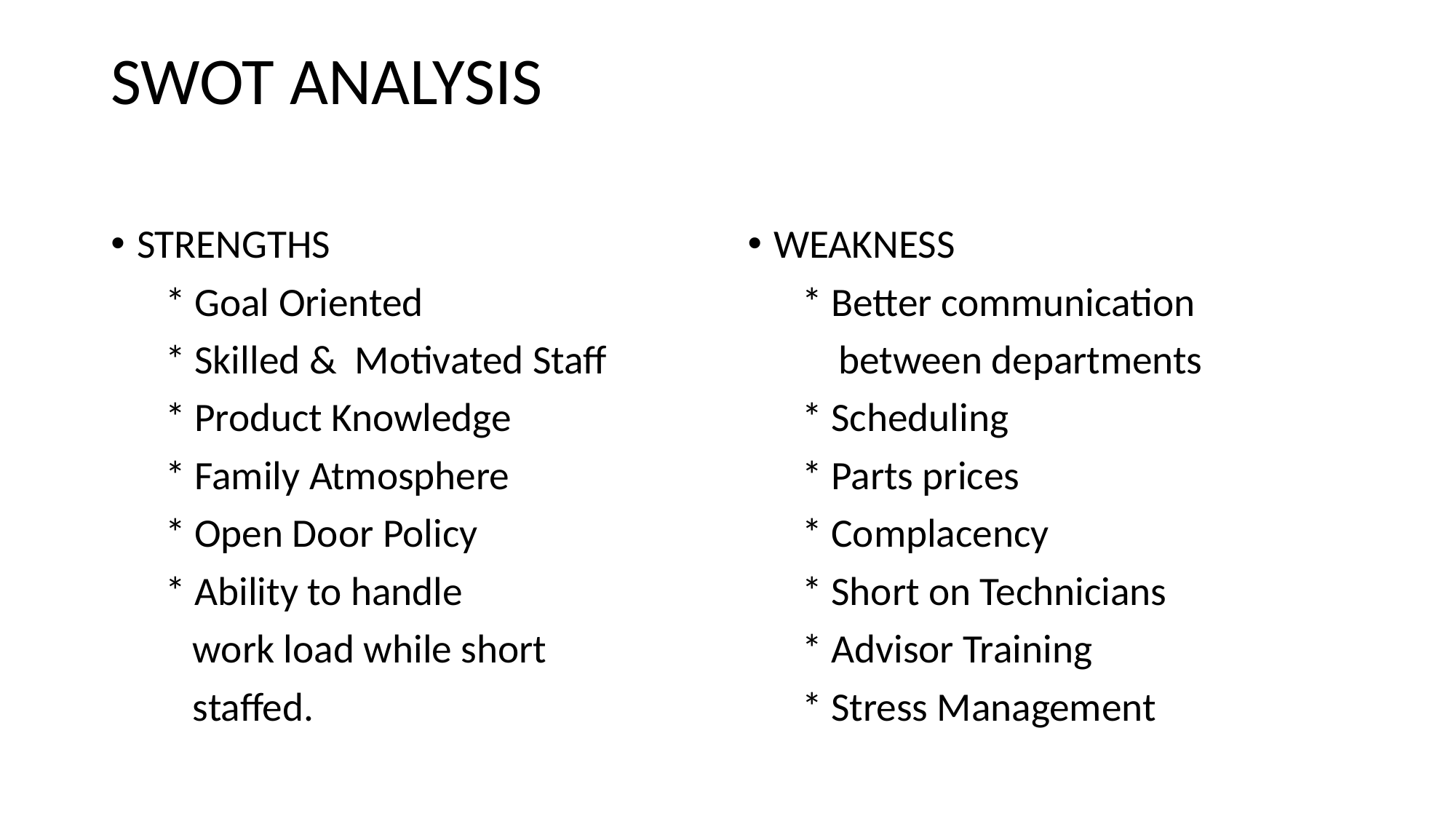

# SWOT ANALYSIS
STRENGTHS
      * Goal Oriented
      * Skilled &  Motivated Staff
      * Product Knowledge
      * Family Atmosphere
      * Open Door Policy
      * Ability to handle
         work load while short
         staffed.
WEAKNESS
      * Better communication
          between departments
      * Scheduling
      * Parts prices
      * Complacency
      * Short on Technicians
      * Advisor Training
      * Stress Management